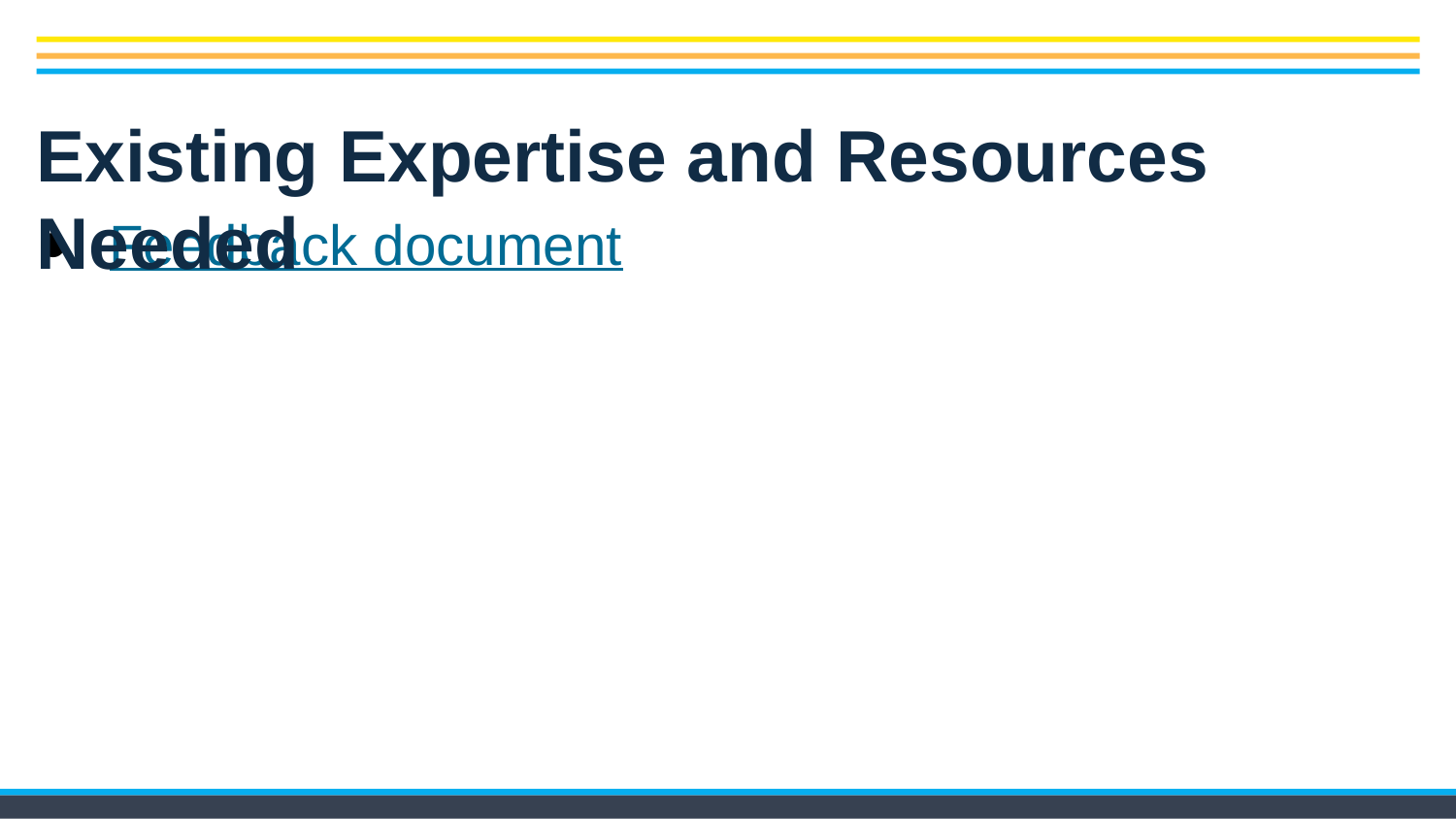

# Existing Expertise and Resources Needed
Feedback document